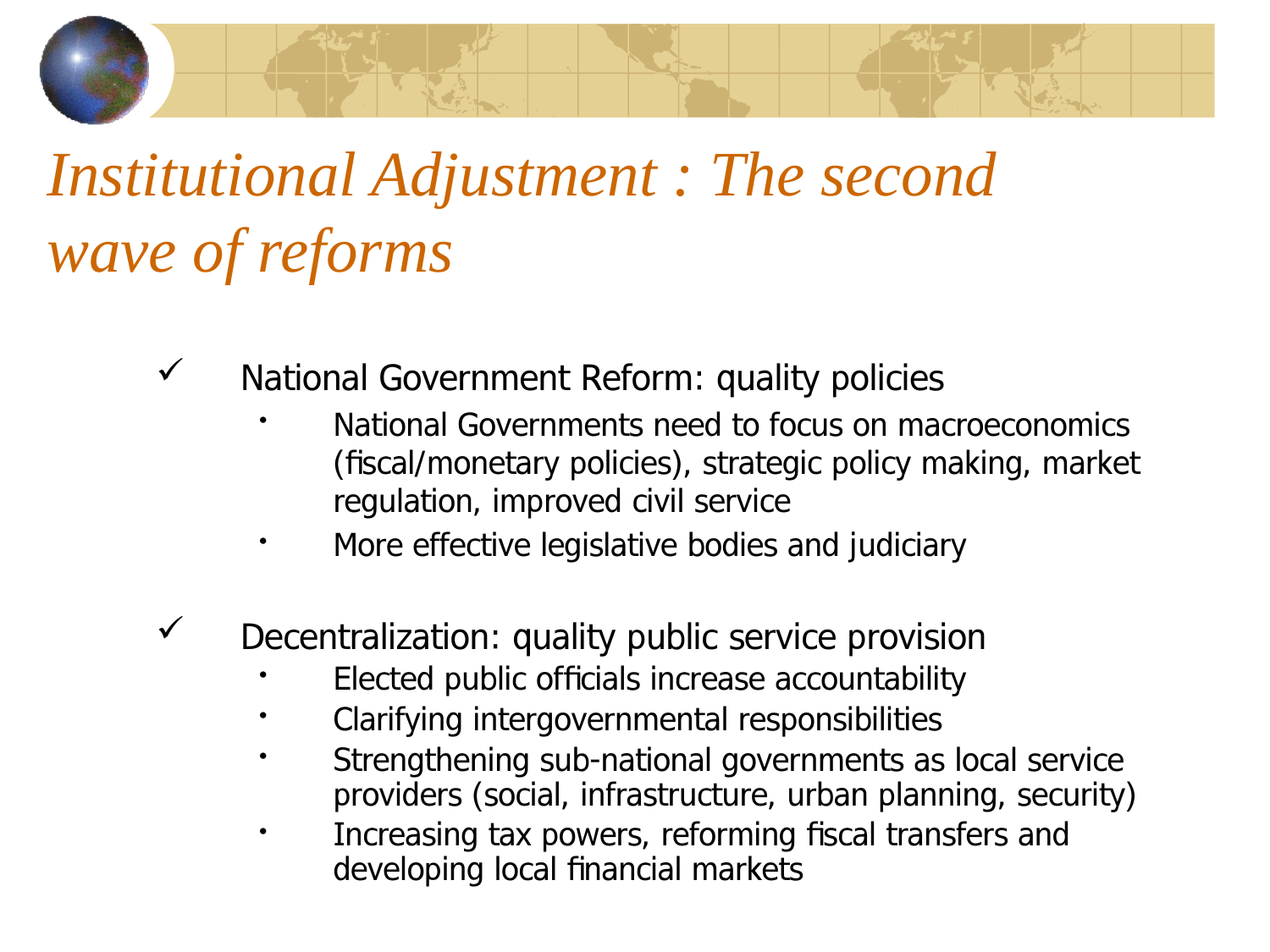

# Institutional Adjustment : The second wave of reforms
National Government Reform: quality policies
National Governments need to focus on macroeconomics (fiscal/monetary policies), strategic policy making, market regulation, improved civil service
More effective legislative bodies and judiciary

Decentralization: quality public service provision
Elected public officials increase accountability
Clarifying intergovernmental responsibilities
Strengthening sub-national governments as local service providers (social, infrastructure, urban planning, security)
Increasing tax powers, reforming fiscal transfers and developing local financial markets